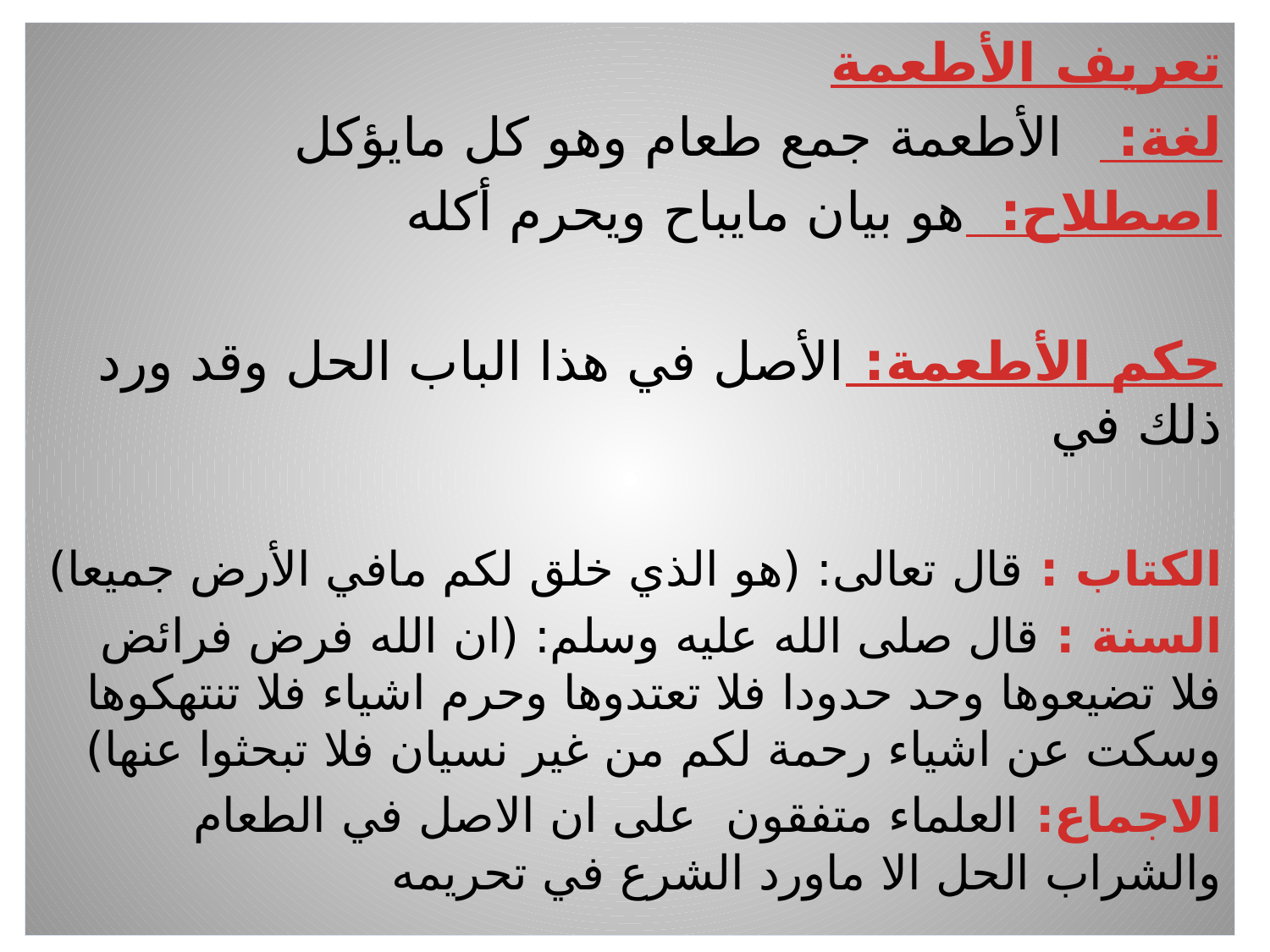

تعريف الأطعمة
لغة:   الأطعمة جمع طعام وهو كل مايؤكل
اصطلاح:  هو بيان مايباح ويحرم أكله

حكم الأطعمة: الأصل في هذا الباب الحل وقد ورد ذلك في

الكتاب : قال تعالى: (هو الذي خلق لكم مافي الأرض جميعا)
السنة : قال صلى الله عليه وسلم: (ان الله فرض فرائض فلا تضيعوها وحد حدودا فلا تعتدوها وحرم اشياء فلا تنتهكوها وسكت عن اشياء رحمة لكم من غير نسيان فلا تبحثوا عنها)
الاجماع: العلماء متفقون  على ان الاصل في الطعام والشراب الحل الا ماورد الشرع في تحريمه